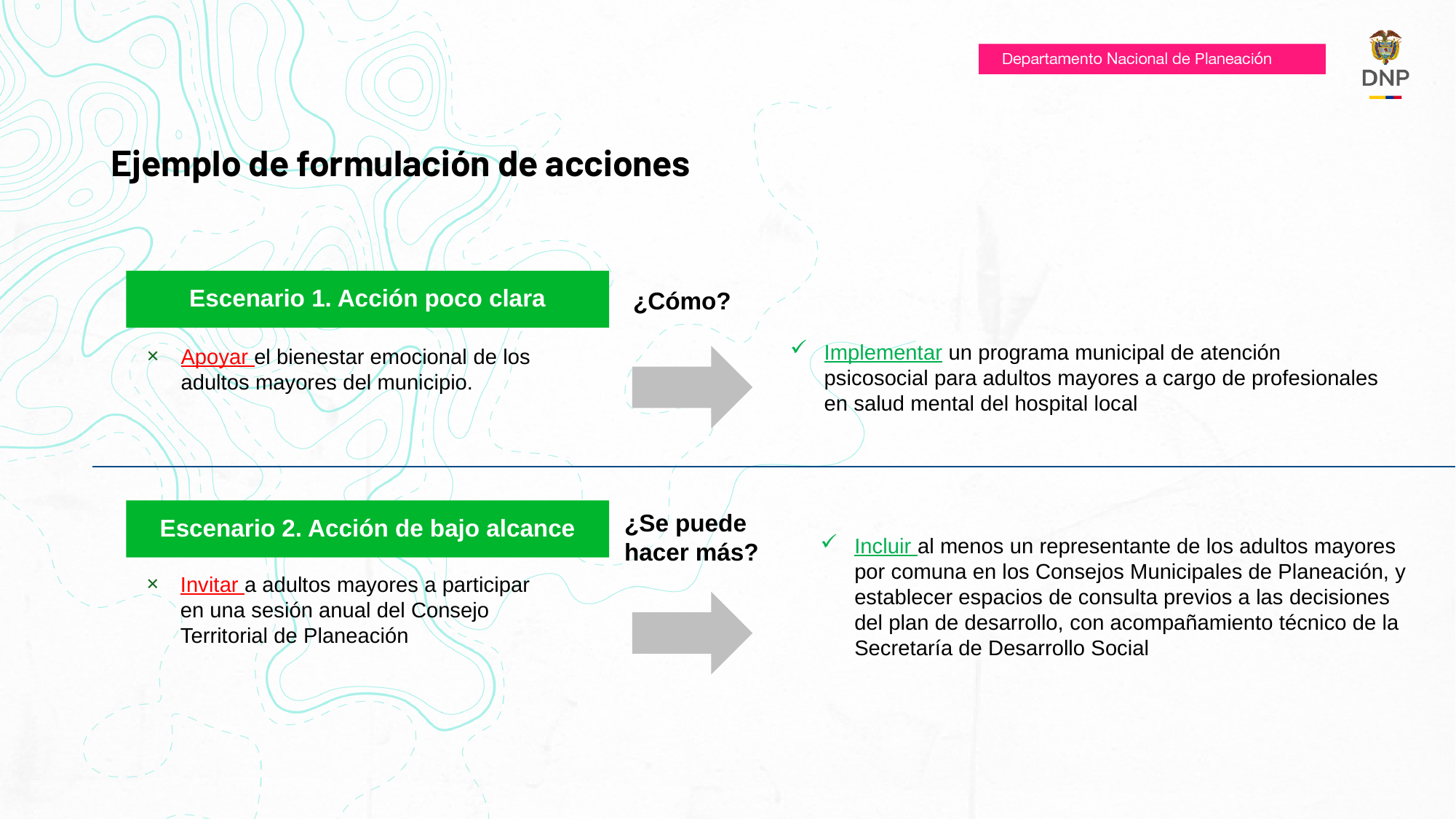

# Ejemplo de formulación de acciones
Escenario 1. Acción poco clara
¿Cómo?
Implementar un programa municipal de atención psicosocial para adultos mayores a cargo de profesionales en salud mental del hospital local
Apoyar el bienestar emocional de los adultos mayores del municipio.

Escenario 2. Acción de bajo alcance
¿Se puede hacer más?

Incluir al menos un representante de los adultos mayores por comuna en los Consejos Municipales de Planeación, y establecer espacios de consulta previos a las decisiones del plan de desarrollo, con acompañamiento técnico de la Secretaría de Desarrollo Social
Invitar a adultos mayores a participar en una sesión anual del Consejo Territorial de Planeación